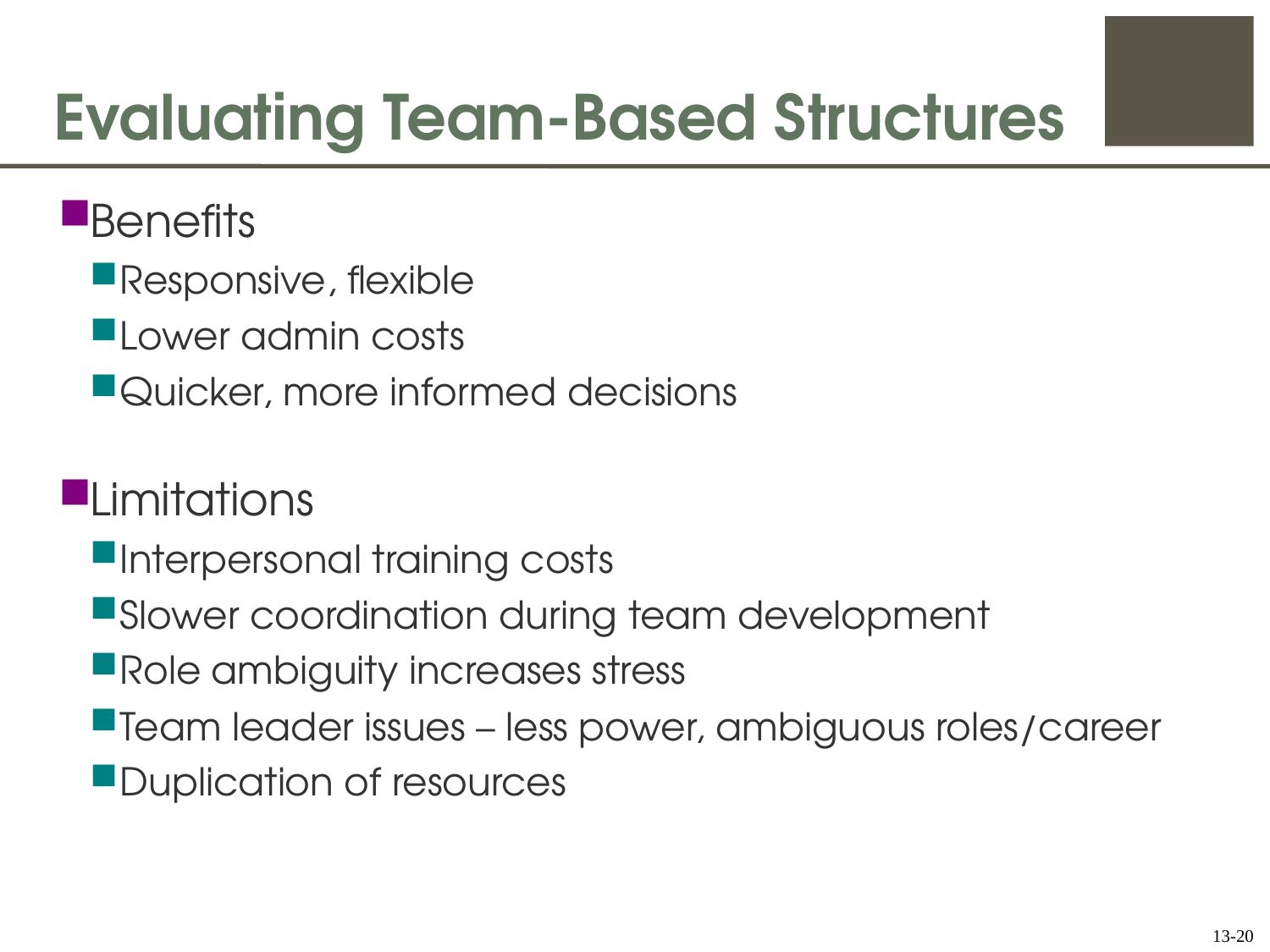

# Evaluating Team-Based Structures
Benefits
Responsive, flexible
Lower admin costs
Quicker, more informed decisions
Limitations
Interpersonal training costs
Slower coordination during team development
Role ambiguity increases stress
Team leader issues – less power, ambiguous roles/career
Duplication of resources